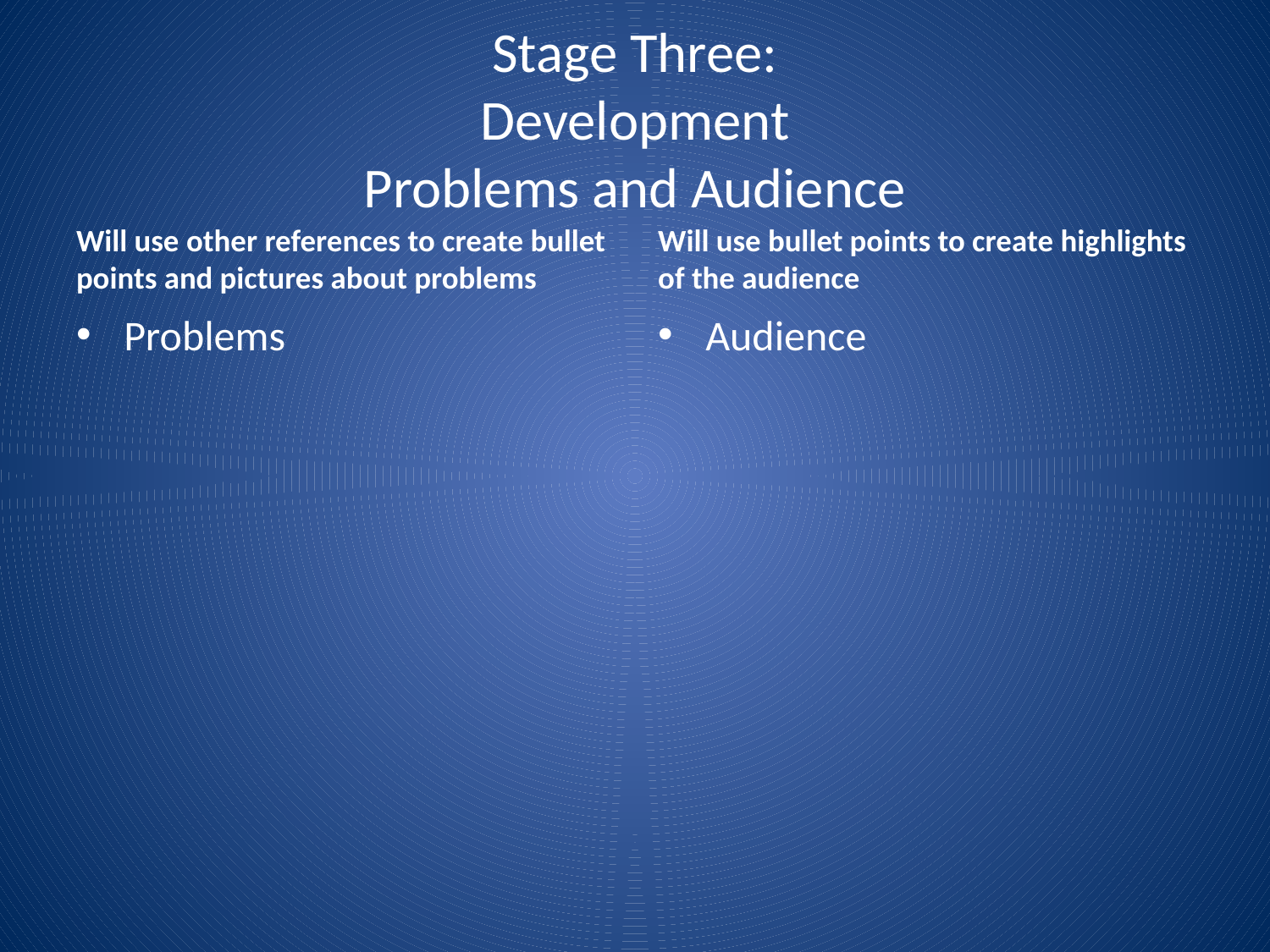

# Stage Three: Development Problems and Audience
Will use other references to create bullet points and pictures about problems
Will use bullet points to create highlights of the audience
Problems
Audience